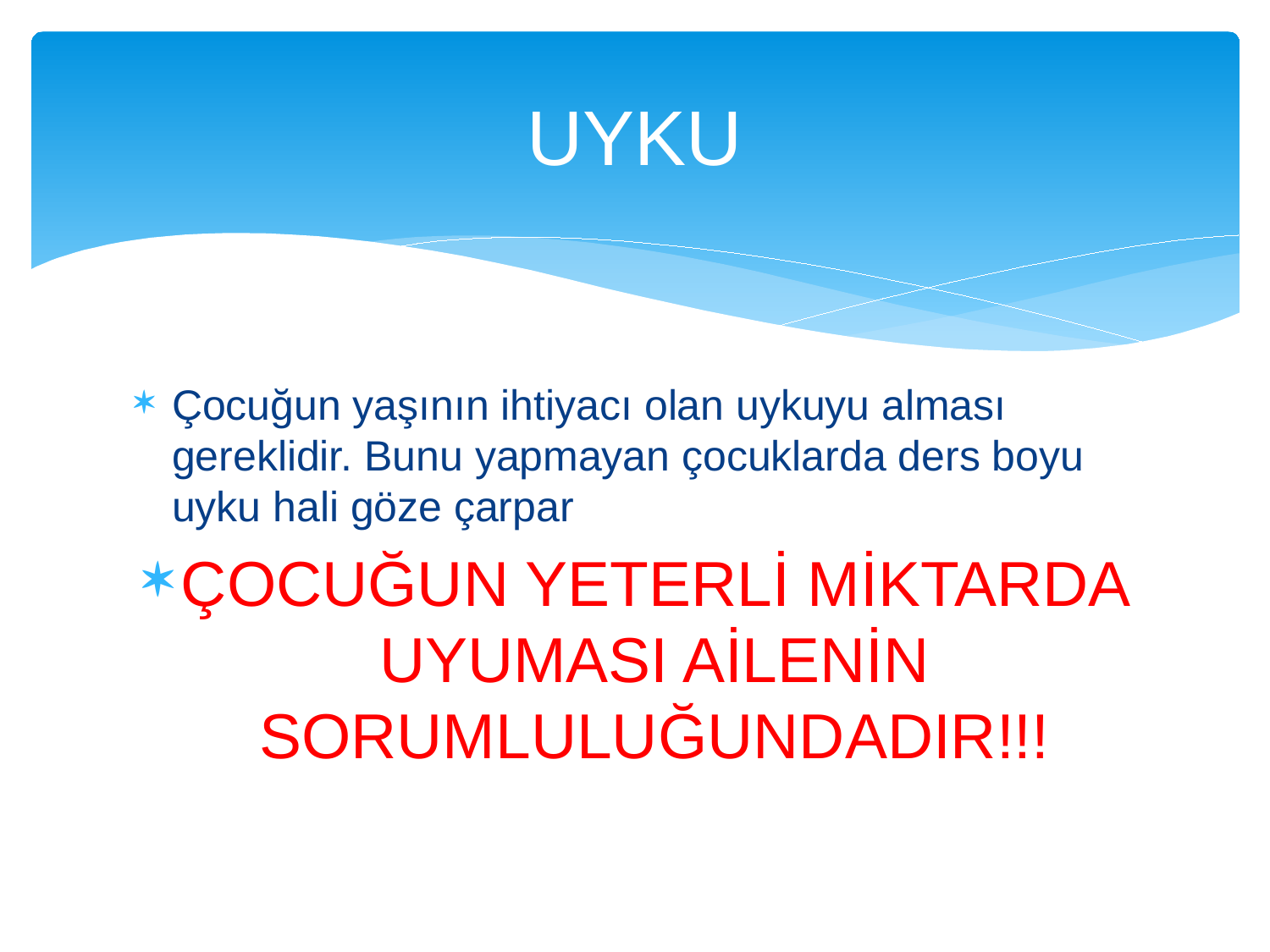

# UYKU
Çocuğun yaşının ihtiyacı olan uykuyu alması gereklidir. Bunu yapmayan çocuklarda ders boyu uyku hali göze çarpar
ÇOCUĞUN YETERLİ MİKTARDA UYUMASI AİLENİN SORUMLULUĞUNDADIR!!!